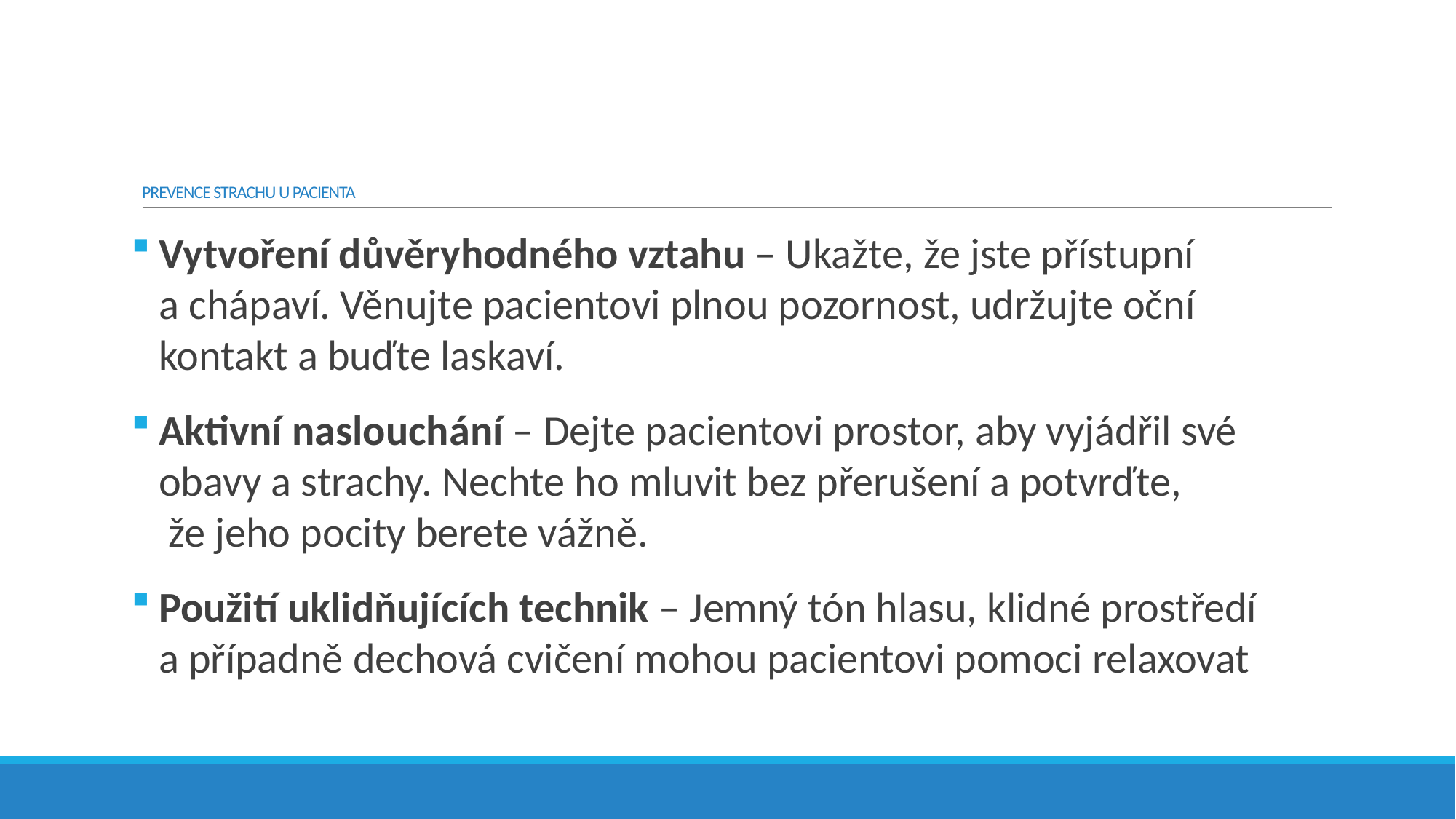

# PREVENCE STRACHU U PACIENTA
Vytvoření důvěryhodného vztahu – Ukažte, že jste přístupní
a chápaví. Věnujte pacientovi plnou pozornost, udržujte oční kontakt a buďte laskaví.
Aktivní naslouchání – Dejte pacientovi prostor, aby vyjádřil své obavy a strachy. Nechte ho mluvit bez přerušení a potvrďte,
 že jeho pocity berete vážně.
Použití uklidňujících technik – Jemný tón hlasu, klidné prostředí
a případně dechová cvičení mohou pacientovi pomoci relaxovat